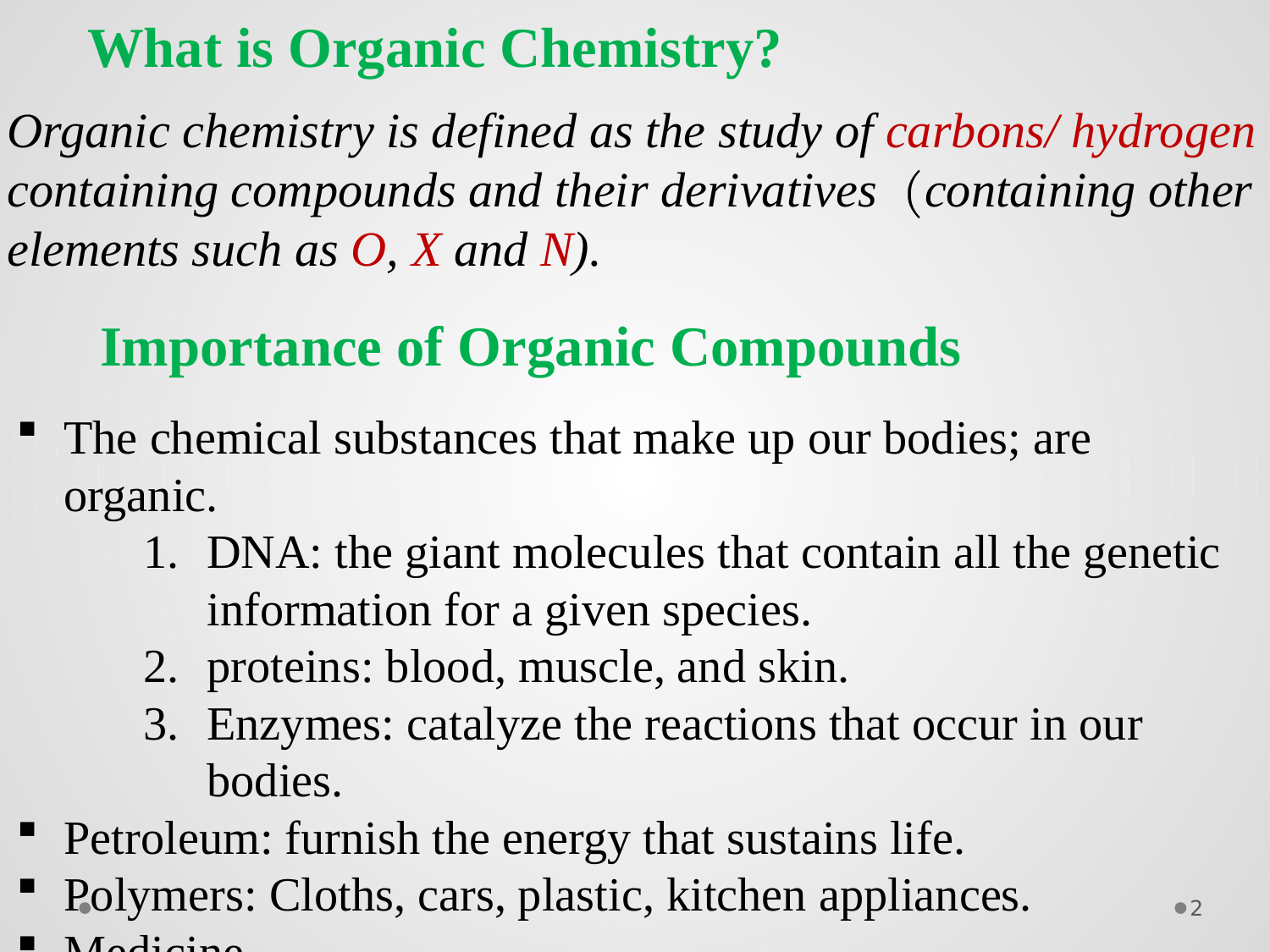

What is Organic Chemistry?
Organic chemistry is defined as the study of carbons/ hydrogen containing compounds and their derivatives  (containing other elements such as O, X and N).

Importance of Organic Compounds
The chemical substances that make up our bodies; are organic.
DNA: the giant molecules that contain all the genetic information for a given species.
proteins: blood, muscle, and skin.
Enzymes: catalyze the reactions that occur in our bodies.
Petroleum: furnish the energy that sustains life.
Polymers: Cloths, cars, plastic, kitchen appliances.
Medicine.
2